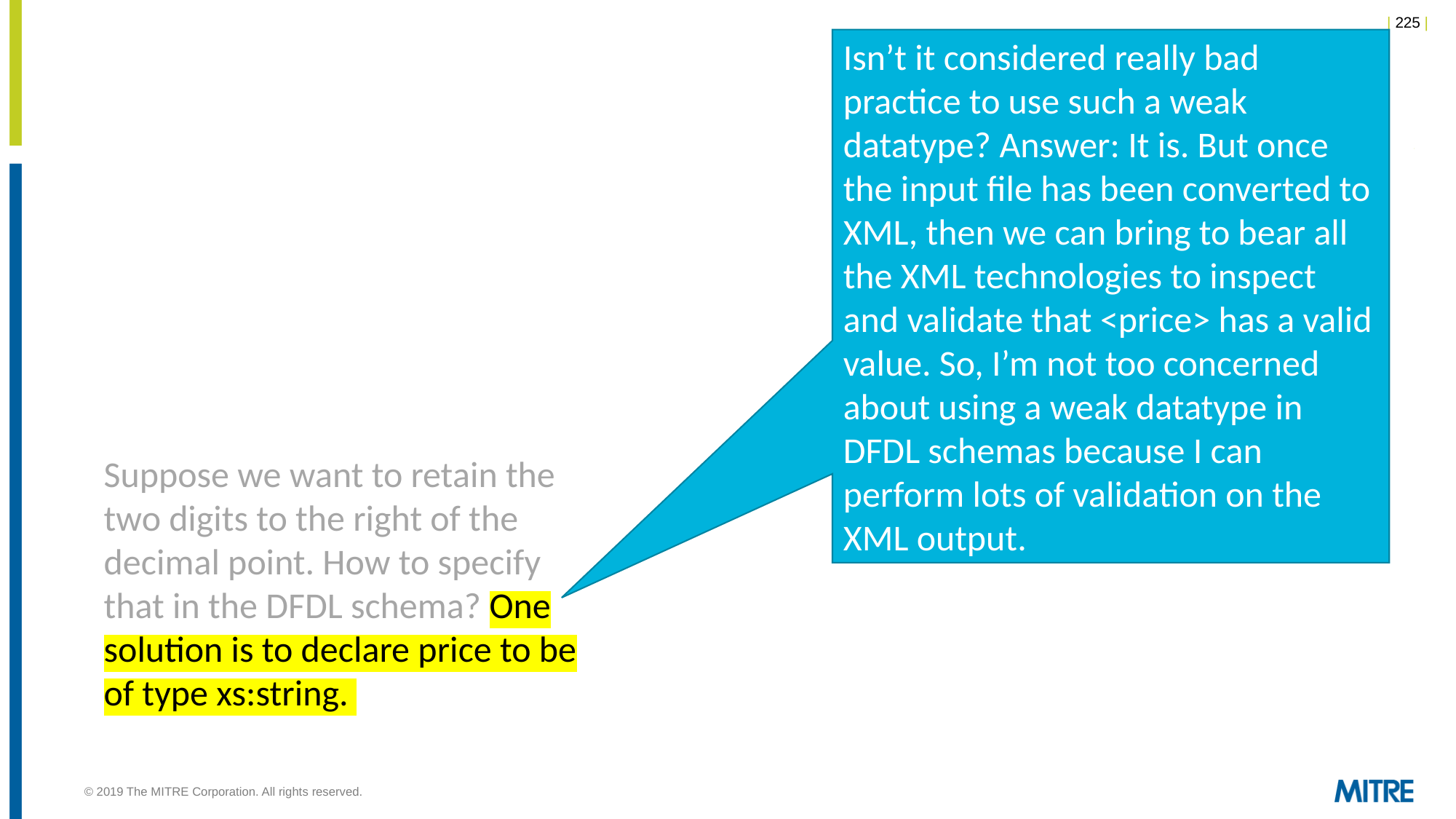

Isn’t it considered really bad practice to use such a weak datatype? Answer: It is. But once the input file has been converted to XML, then we can bring to bear all the XML technologies to inspect and validate that <price> has a valid value. So, I’m not too concerned about using a weak datatype in DFDL schemas because I can perform lots of validation on the XML output.
Suppose we want to retain the two digits to the right of the decimal point. How to specify that in the DFDL schema? One solution is to declare price to be of type xs:string.
© 2019 The MITRE Corporation. All rights reserved.